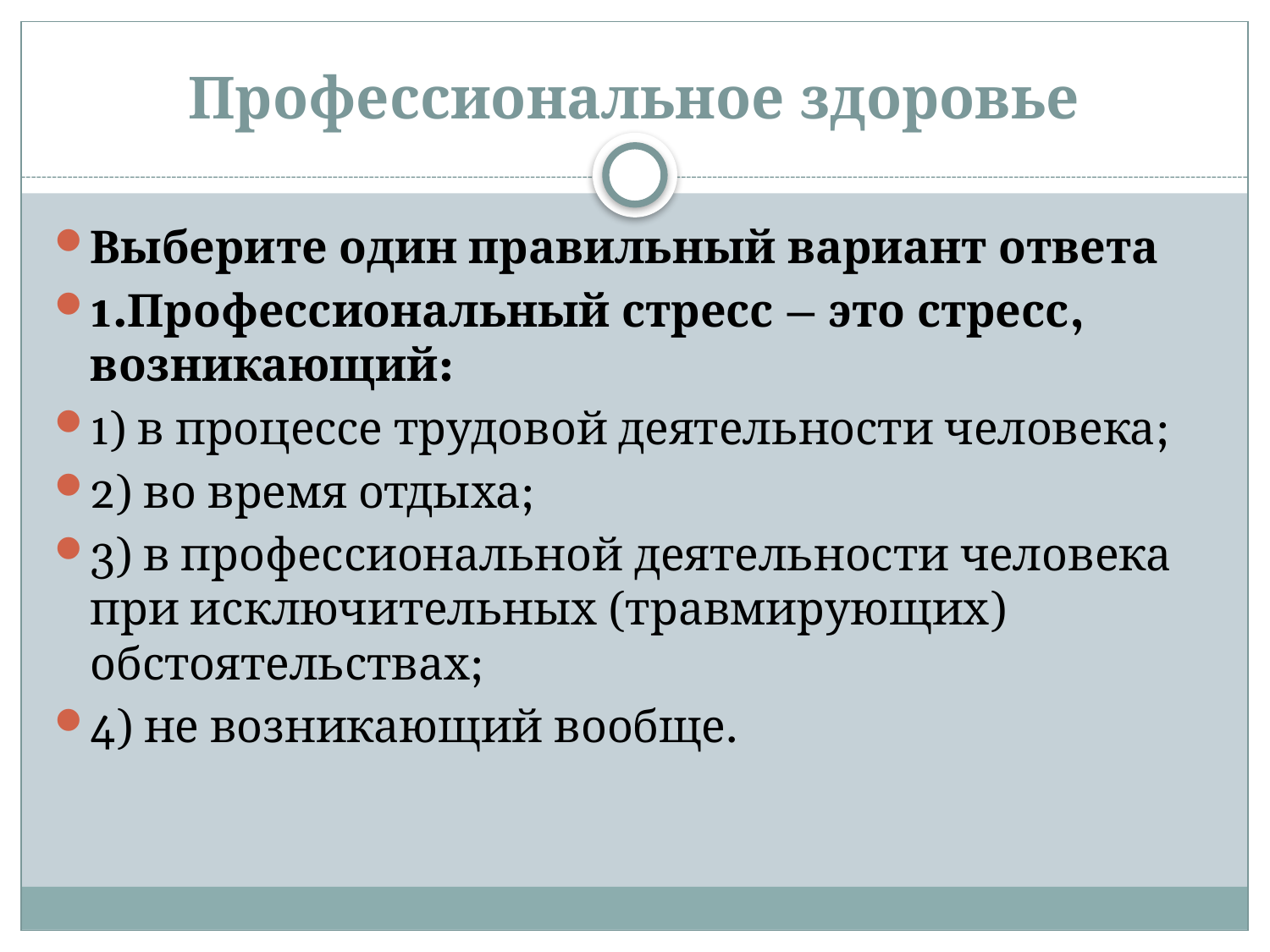

# Профессиональное здоровье
Выберите один правильный вариант ответа
1.Профессиональный стресс – это стресс, возникающий:
1) в процессе трудовой деятельности человека;
2) во время отдыха;
3) в профессиональной деятельности человека при исключительных (травмирующих) обстоятельствах;
4) не возникающий вообще.